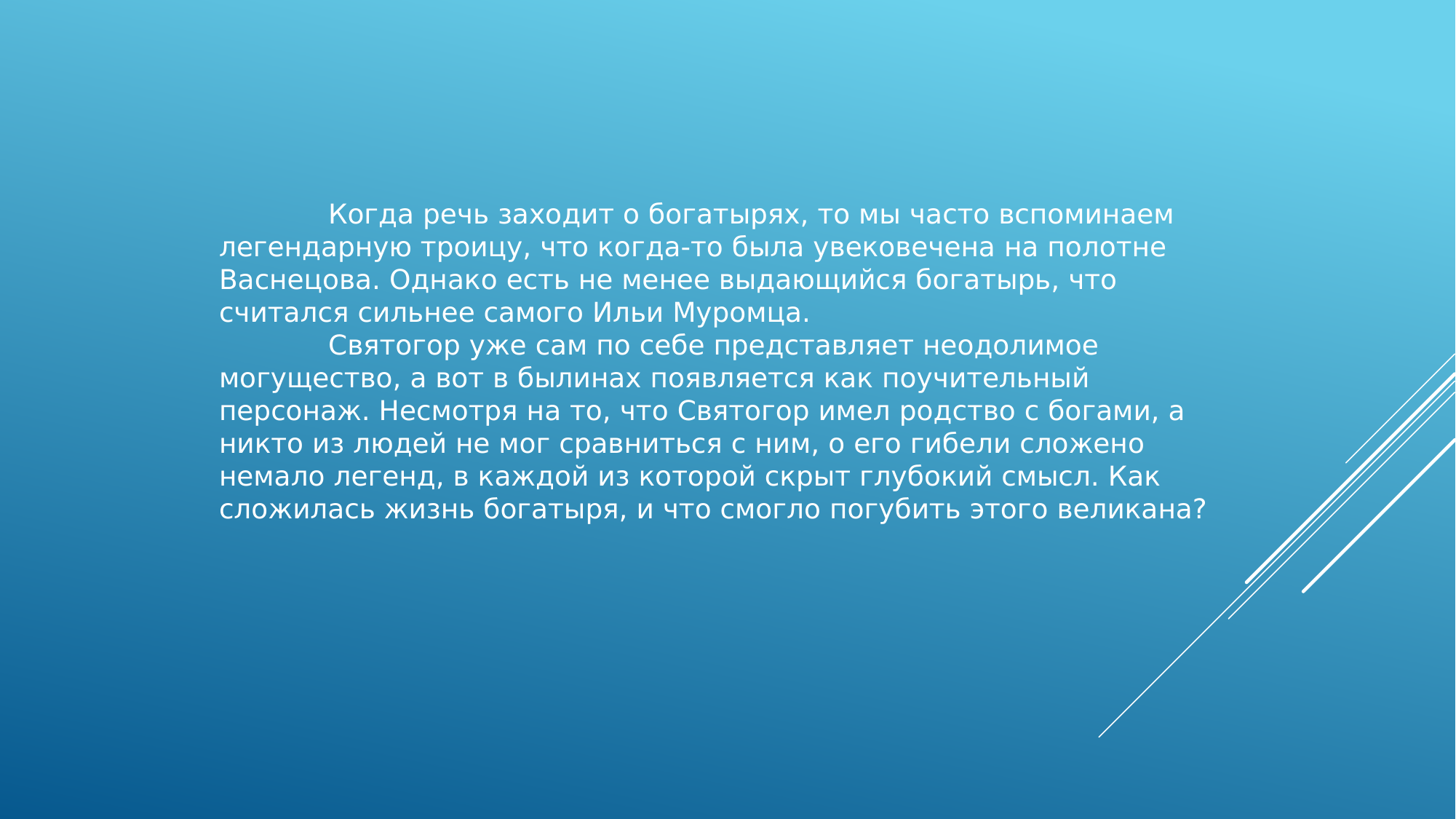

Когда речь заходит о богатырях, то мы часто вспоминаем легендарную троицу, что когда-то была увековечена на полотне Васнецова. Однако есть не менее выдающийся богатырь, что считался сильнее самого Ильи Муромца.
 	Святогор уже сам по себе представляет неодолимое могущество, а вот в былинах появляется как поучительный персонаж. Несмотря на то, что Святогор имел родство с богами, а никто из людей не мог сравниться с ним, о его гибели сложено немало легенд, в каждой из которой скрыт глубокий смысл. Как сложилась жизнь богатыря, и что смогло погубить этого великана?